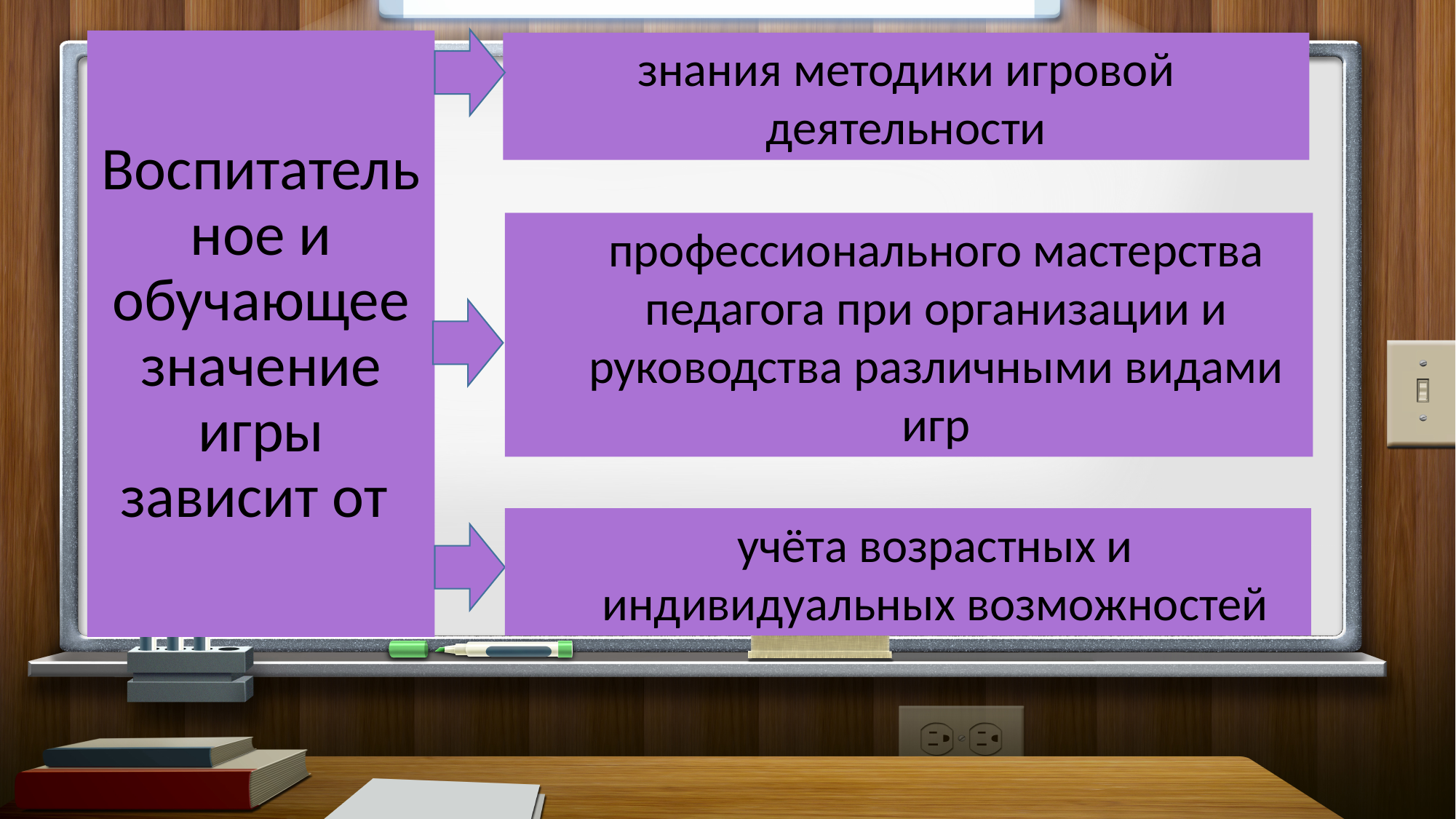

Воспитательное и обучающее значение игры зависит от
знания методики игровой деятельности

профессионального мастерства педагога при организации и руководства различными видами игр

учёта возрастных и индивидуальных возможностей